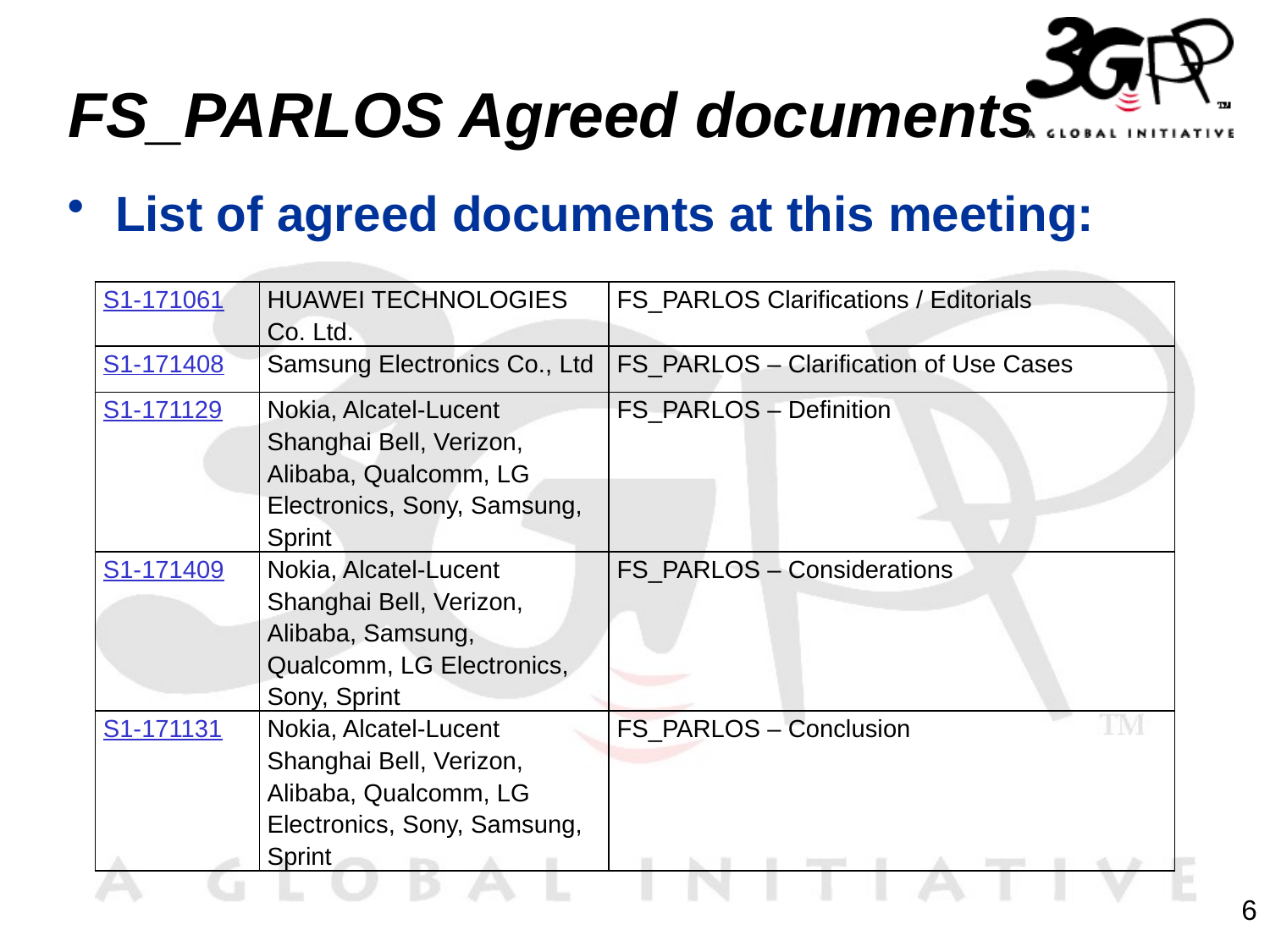

# FS_PARLOS Agreed documents
List of agreed documents at this meeting:

| S1-171061 | HUAWEI TECHNOLOGIES Co. Ltd. | FS\_PARLOS Clarifications / Editorials |
| --- | --- | --- |
| S1-171408 | Samsung Electronics Co., Ltd | FS\_PARLOS – Clarification of Use Cases |
| S1-171129 | Nokia, Alcatel-Lucent Shanghai Bell, Verizon, Alibaba, Qualcomm, LG Electronics, Sony, Samsung, Sprint | FS\_PARLOS – Definition |
| S1-171409 | Nokia, Alcatel-Lucent Shanghai Bell, Verizon, Alibaba, Samsung, Qualcomm, LG Electronics, Sony, Sprint | FS\_PARLOS – Considerations |
| S1-171131 | Nokia, Alcatel-Lucent Shanghai Bell, Verizon, Alibaba, Qualcomm, LG Electronics, Sony, Samsung, Sprint | FS\_PARLOS – Conclusion |
6